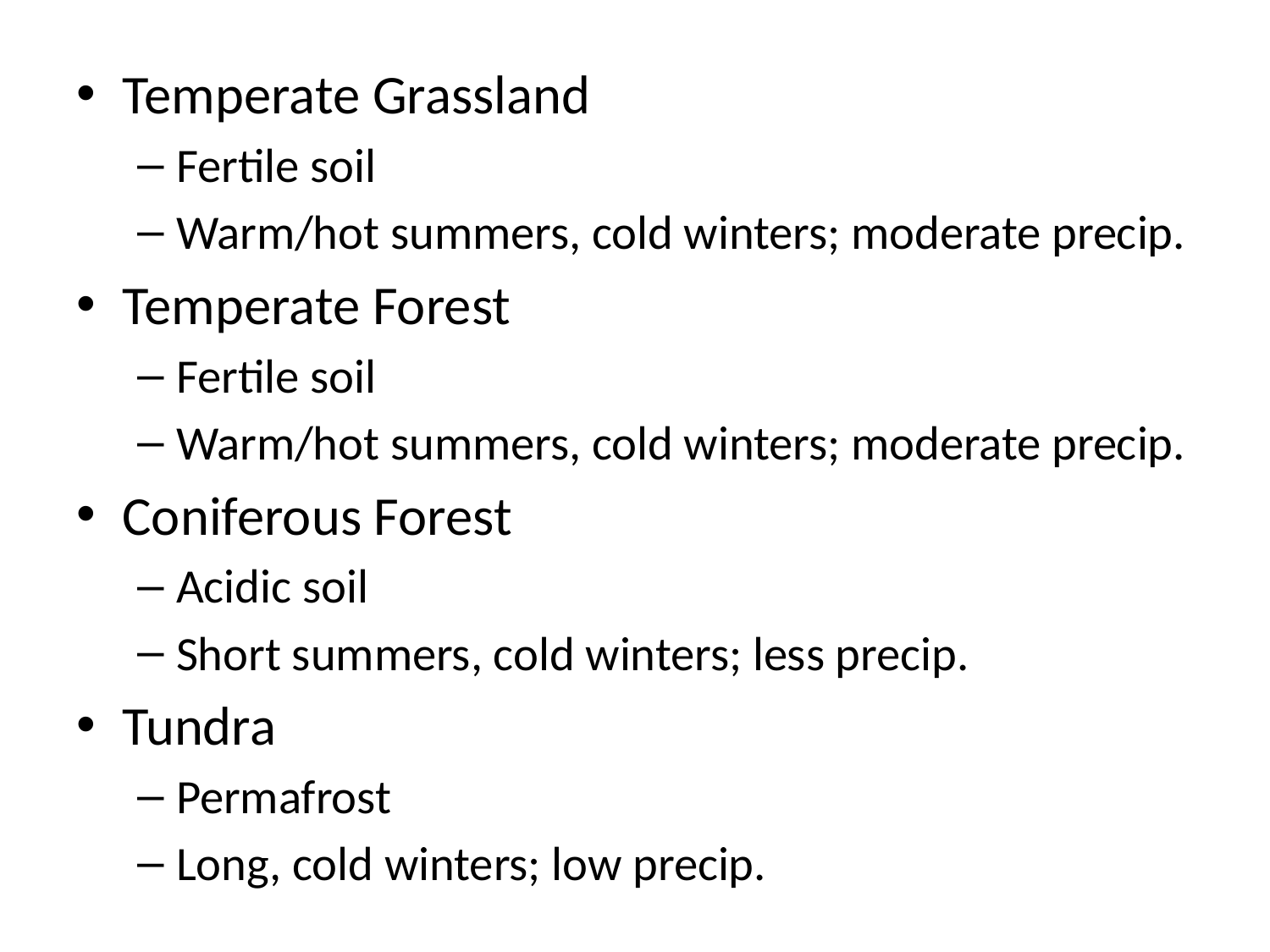

Temperate Grassland
Fertile soil
Warm/hot summers, cold winters; moderate precip.
Temperate Forest
Fertile soil
Warm/hot summers, cold winters; moderate precip.
Coniferous Forest
Acidic soil
Short summers, cold winters; less precip.
Tundra
Permafrost
Long, cold winters; low precip.